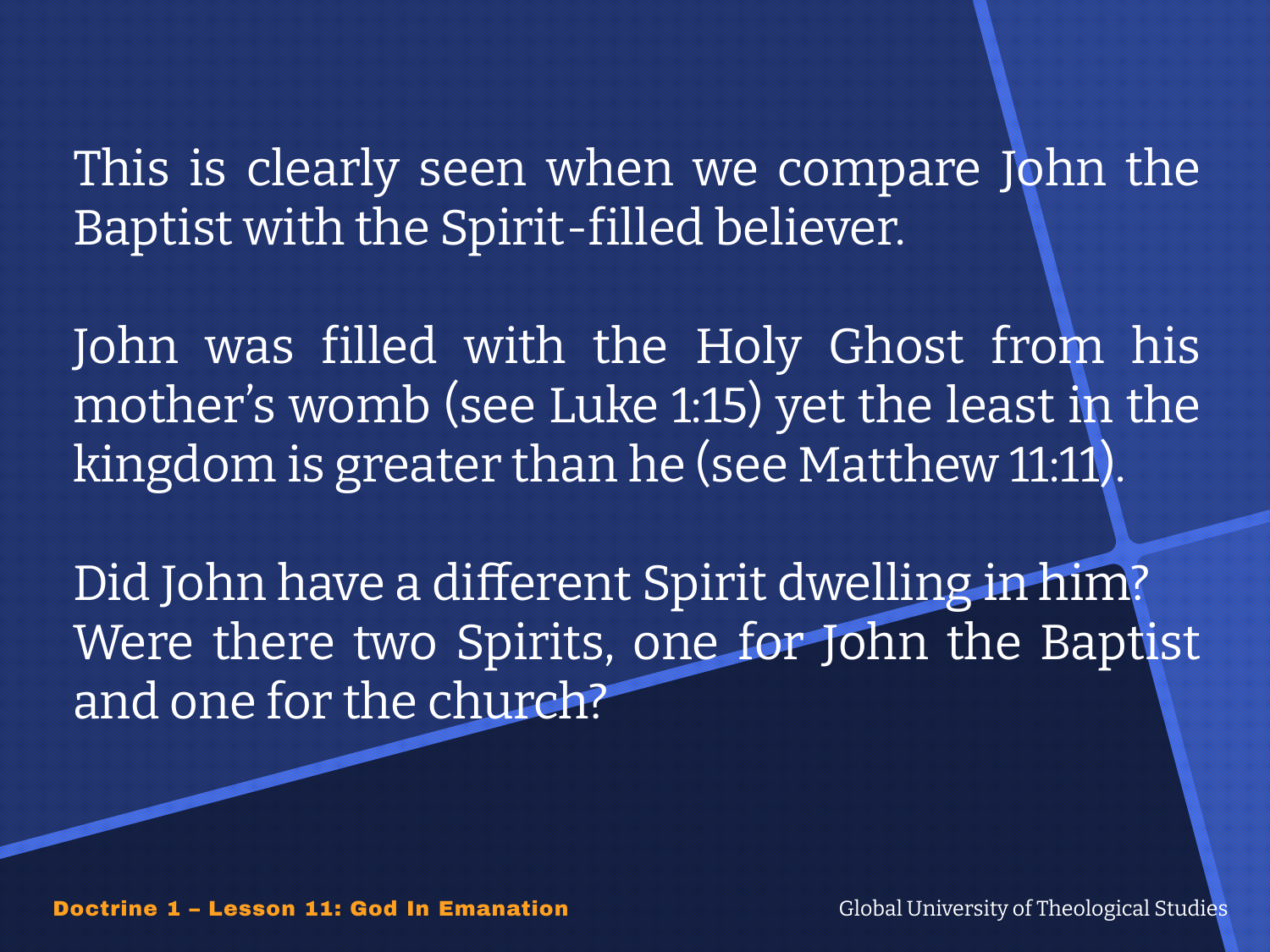

This is clearly seen when we compare John the Baptist with the Spirit-filled believer.

John was filled with the Holy Ghost from his mother’s womb (see Luke 1:15) yet the least in the kingdom is greater than he (see Matthew 11:11).

Did John have a different Spirit dwelling in him?
Were there two Spirits, one for John the Baptist and one for the church?

Doctrine 1 – Lesson 11: God In Emanation                                  Global University of Theological Studies